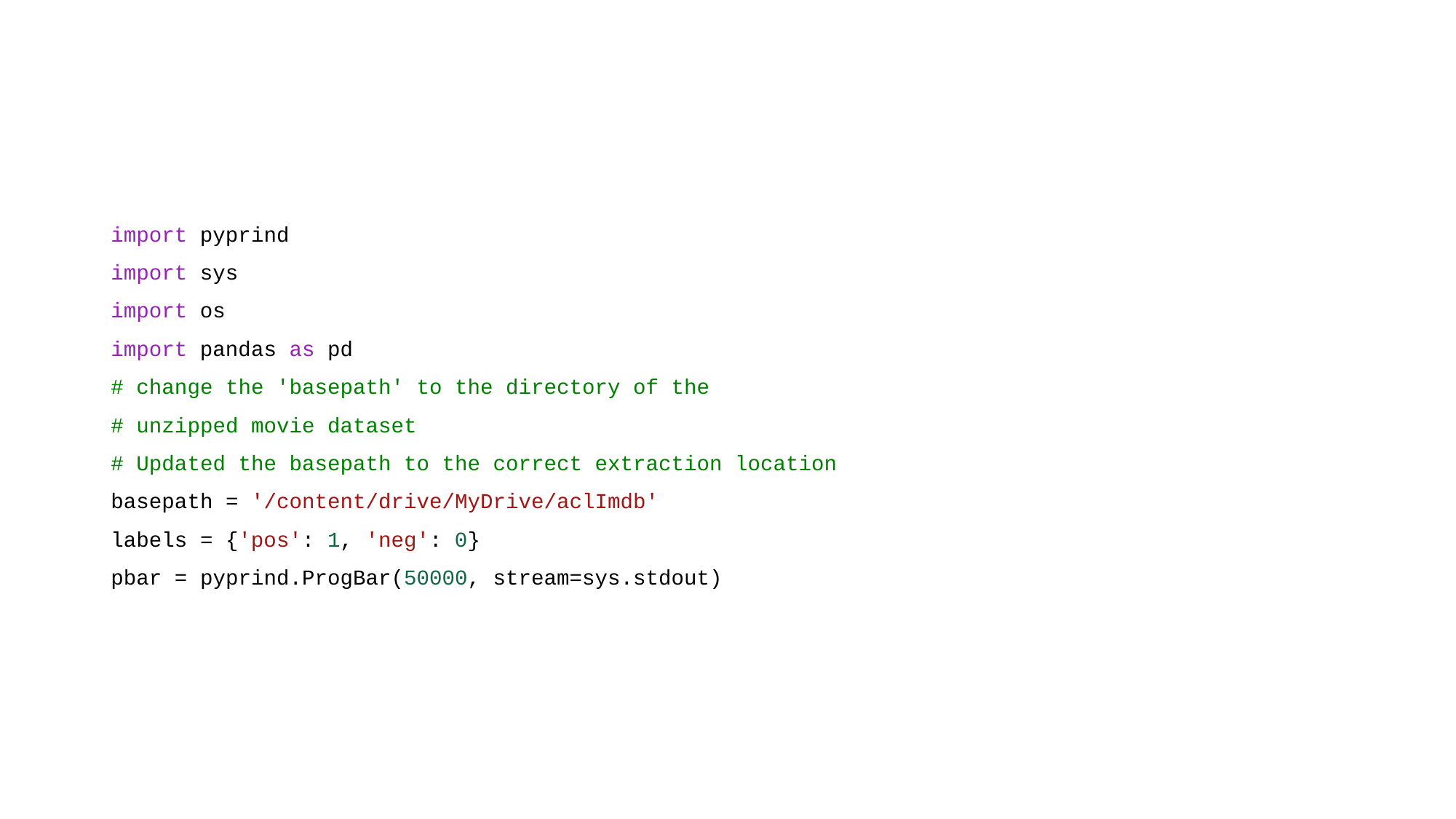

#
import pyprind
import sys
import os
import pandas as pd
# change the 'basepath' to the directory of the
# unzipped movie dataset
# Updated the basepath to the correct extraction location
basepath = '/content/drive/MyDrive/aclImdb'
labels = {'pos': 1, 'neg': 0}
pbar = pyprind.ProgBar(50000, stream=sys.stdout)